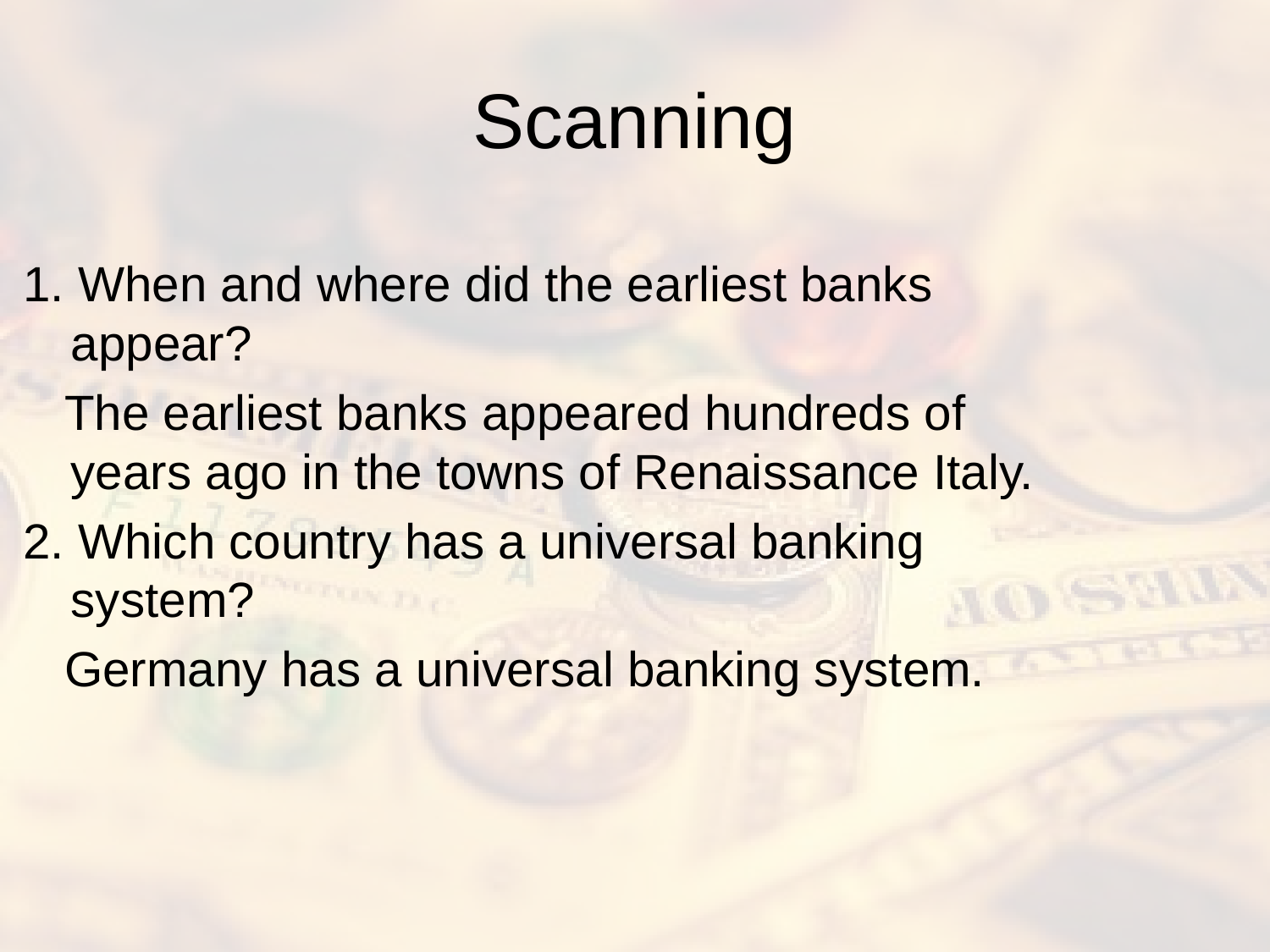

# Scanning
1. When and where did the earliest banks appear?
   The earliest banks appeared hundreds of years ago in the towns of Renaissance Italy.
2. Which country has a universal banking system?
   Germany has a universal banking system.